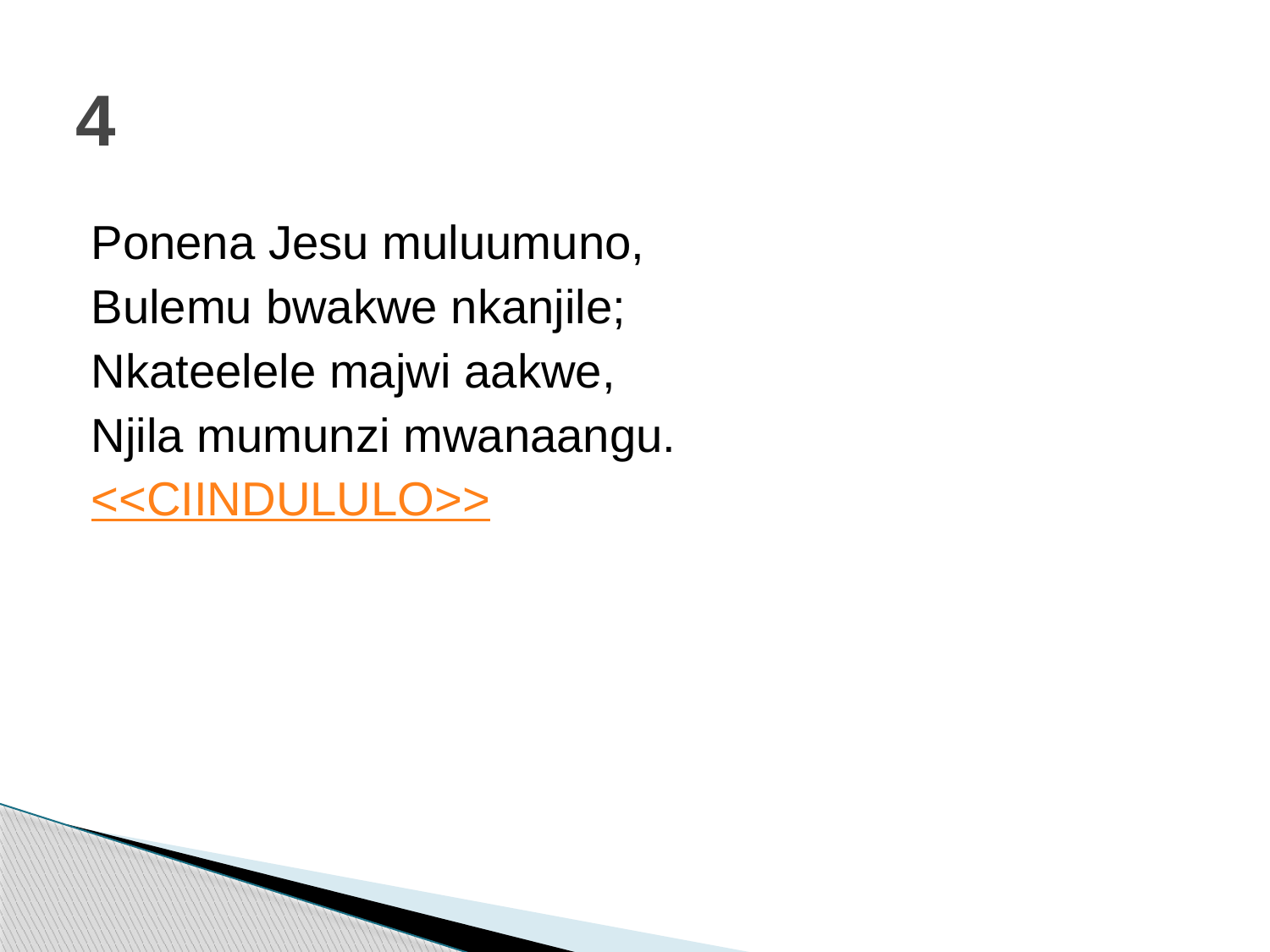

# 4
Ponena Jesu muluumuno,
Bulemu bwakwe nkanjile;
Nkateelele majwi aakwe,
Njila mumunzi mwanaangu.
<<CIINDULULO>>